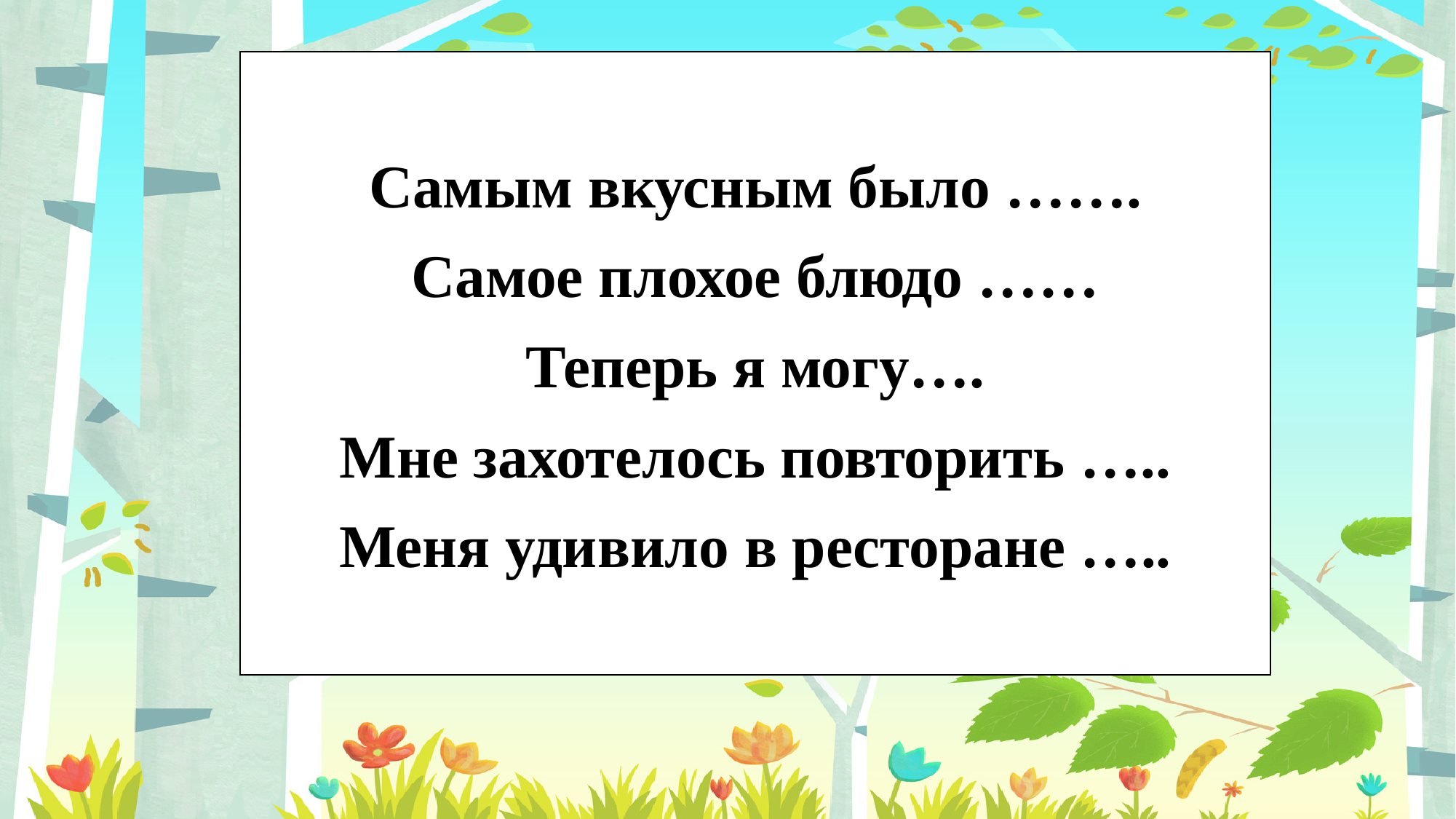

Самым вкусным было …….
Самое плохое блюдо ……
Теперь я могу….
Мне захотелось повторить …..
Меня удивило в ресторане …..